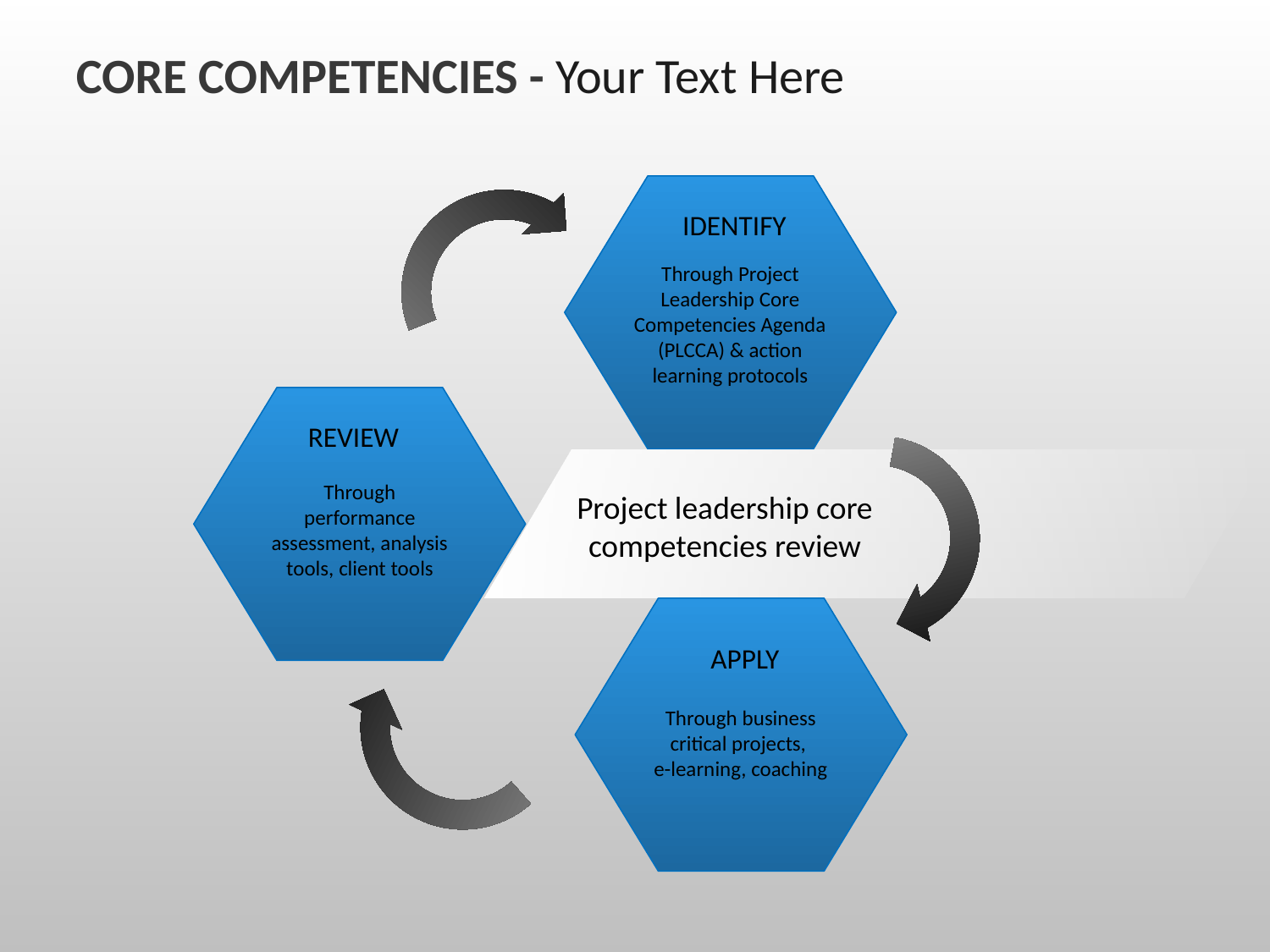

CORE COMPETENCIES - Your Text Here

IDENTIFY
Through Project Leadership Core Competencies Agenda (PLCCA) & action learning protocols

REVIEW

Through performance assessment, analysis tools, client tools
Project leadership core competencies review

APPLY
Through business critical projects,
e-learning, coaching